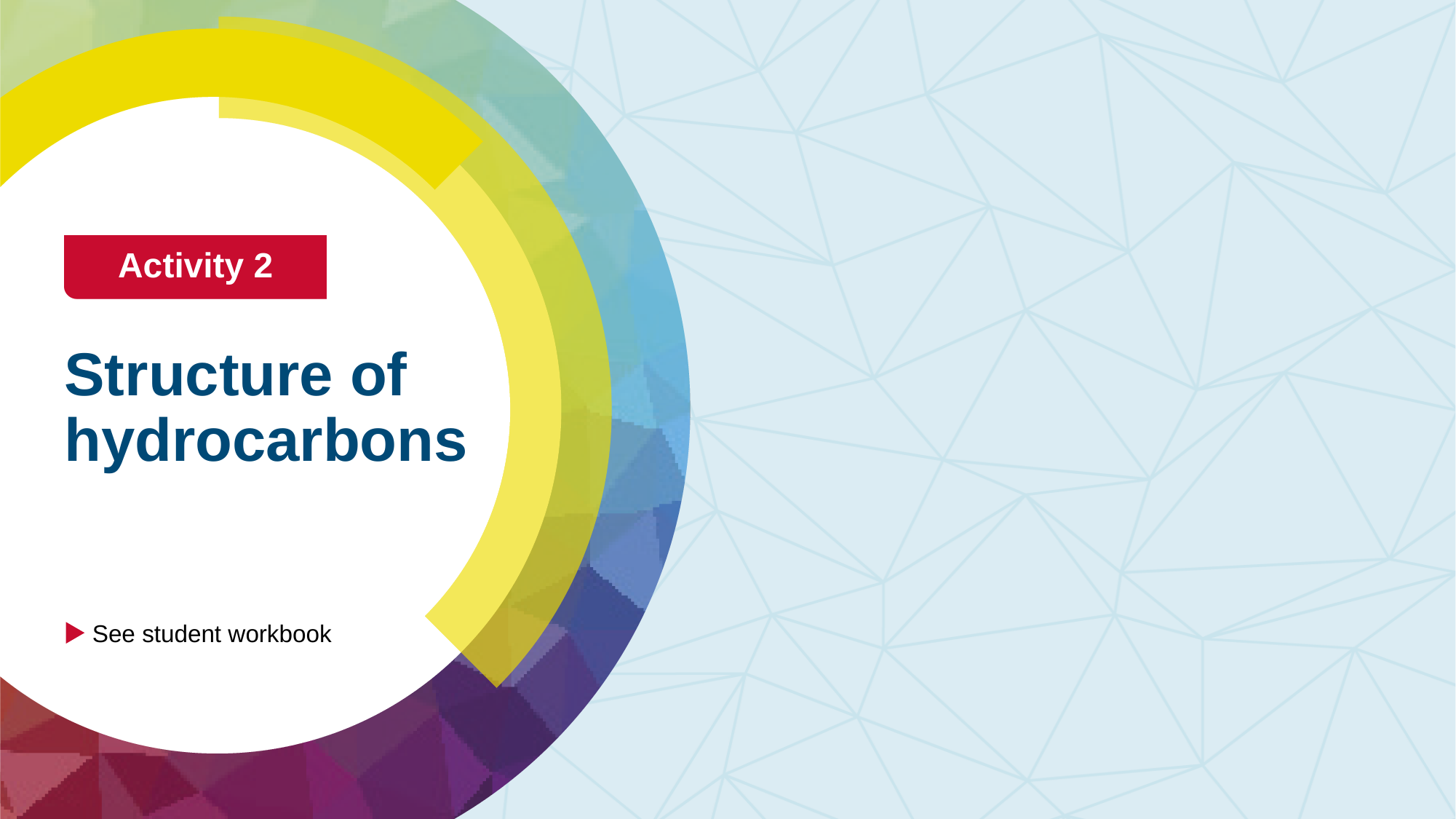

Activity 2
# Structure of hydrocarbons
See student workbook